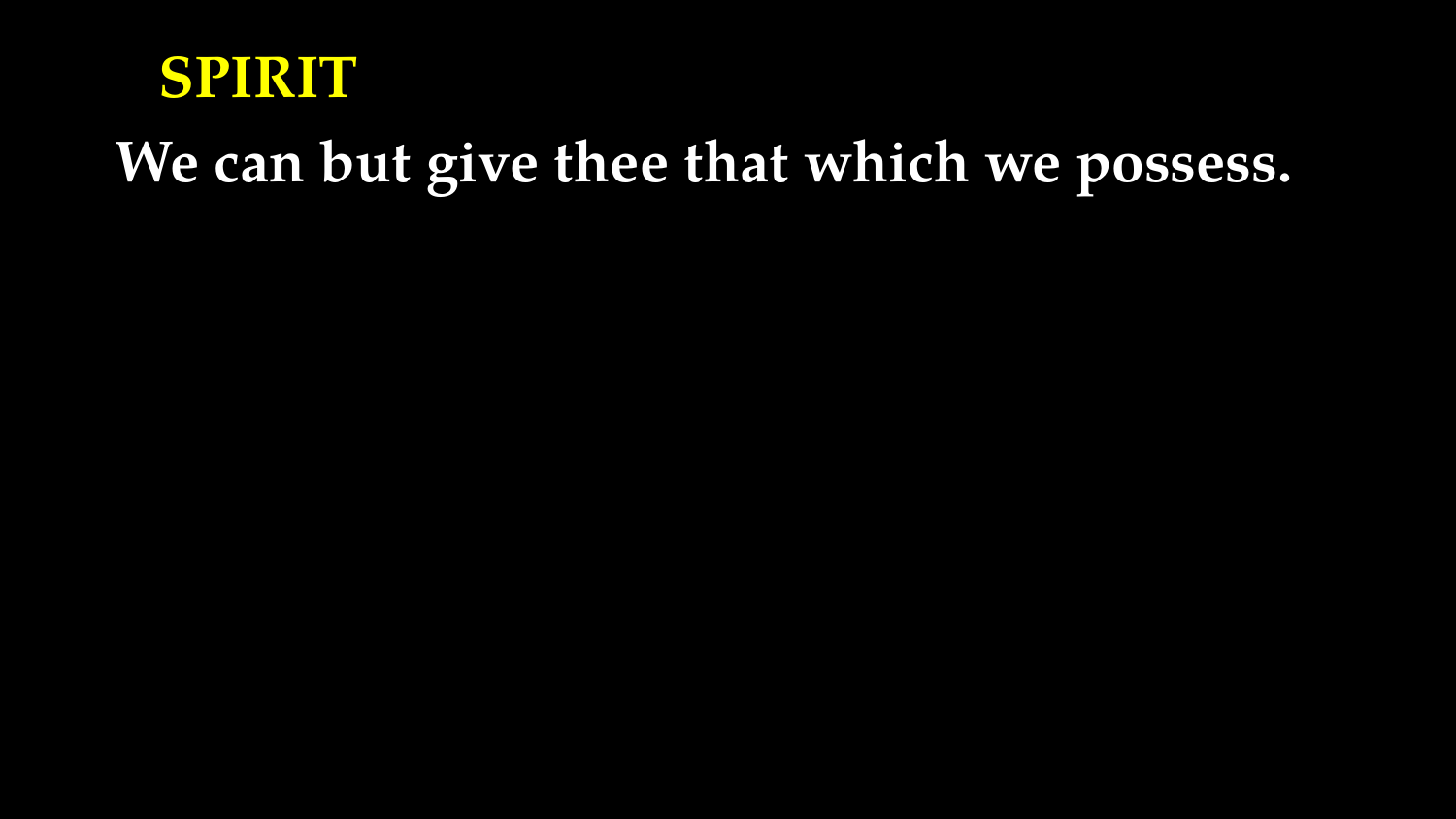

# SPIRIT We can but give thee that which we possess.